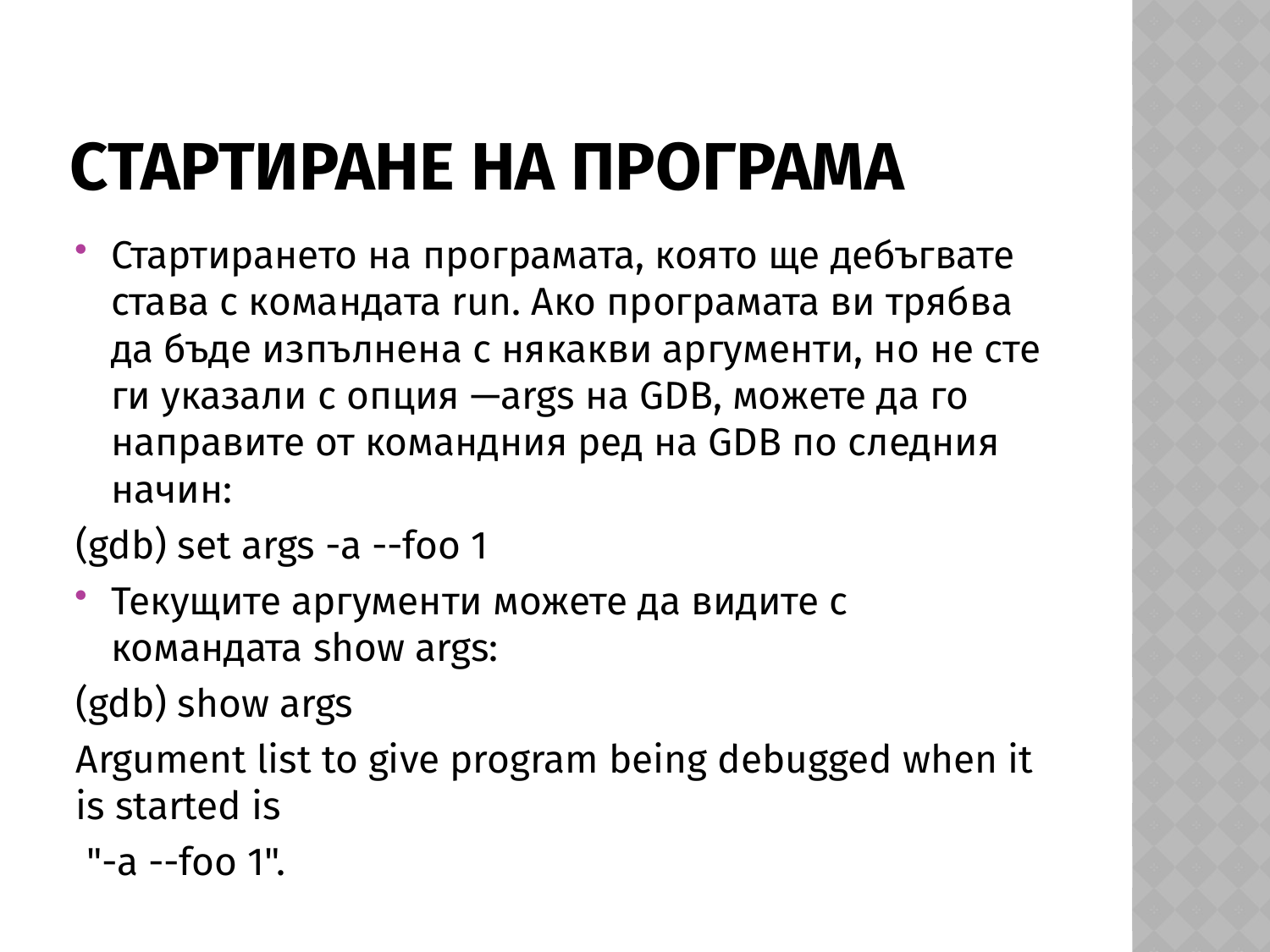

# Стартиране на програма
Стартирането на програмата, която ще дебъгвате става с командата run. Ако програмата ви трябва да бъде изпълнена с някакви аргументи, но не сте ги указали с опция —args на GDB, можете да го направите от командния ред на GDB по следния начин:
(gdb) set args -a --foo 1
Текущите аргументи можете да видите с командата show args:
(gdb) show args
Argument list to give program being debugged when it is started is
 "-a --foo 1".